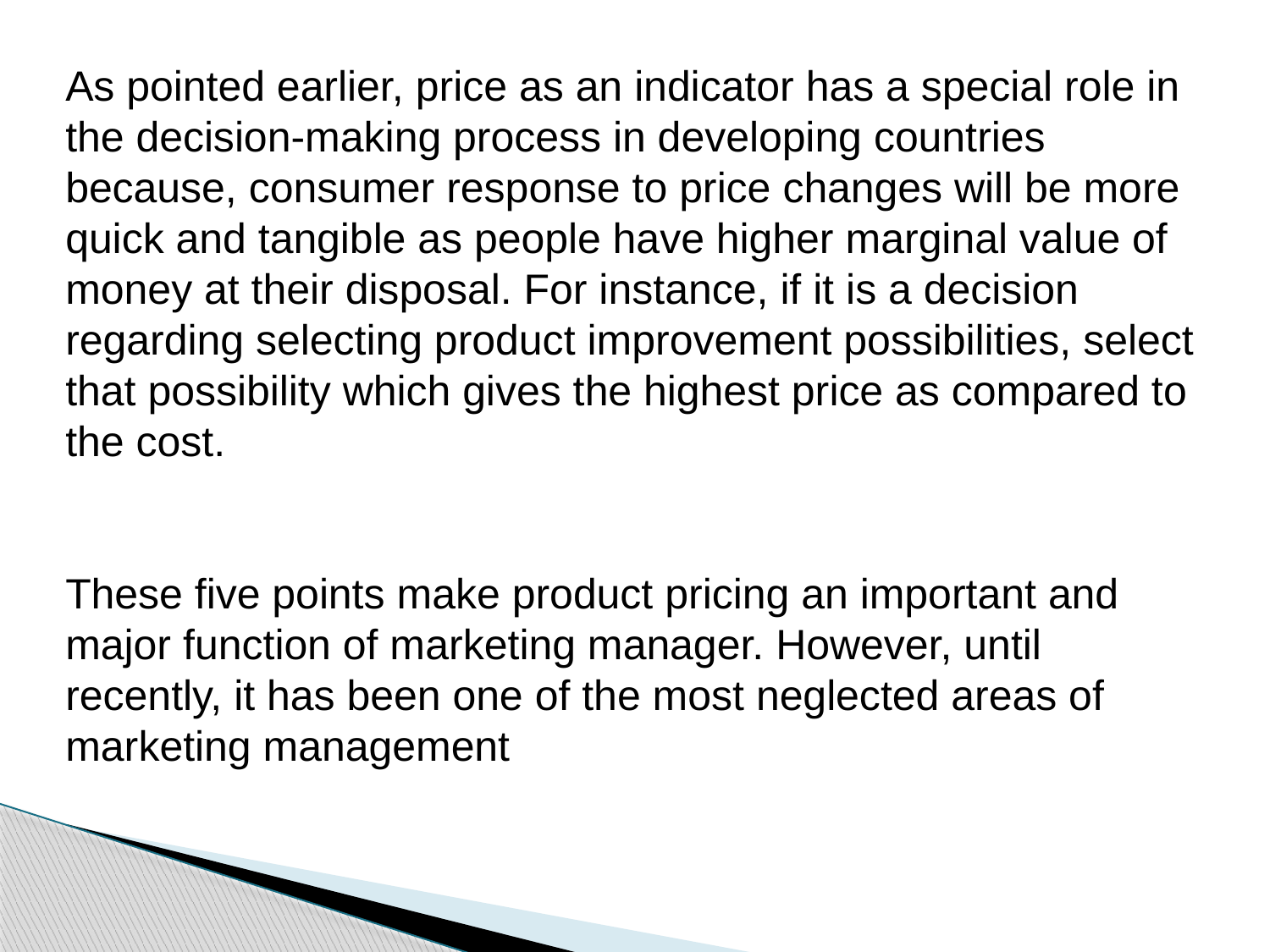

As pointed earlier, price as an indicator has a special role in the decision-making process in developing countries because, consumer response to price changes will be more quick and tangible as people have higher marginal value of money at their disposal. For instance, if it is a decision regarding selecting product improvement possibilities, select that possibility which gives the highest price as compared to the cost.

These five points make product pricing an important and major function of marketing manager. However, until recently, it has been one of the most neglected areas of marketing management